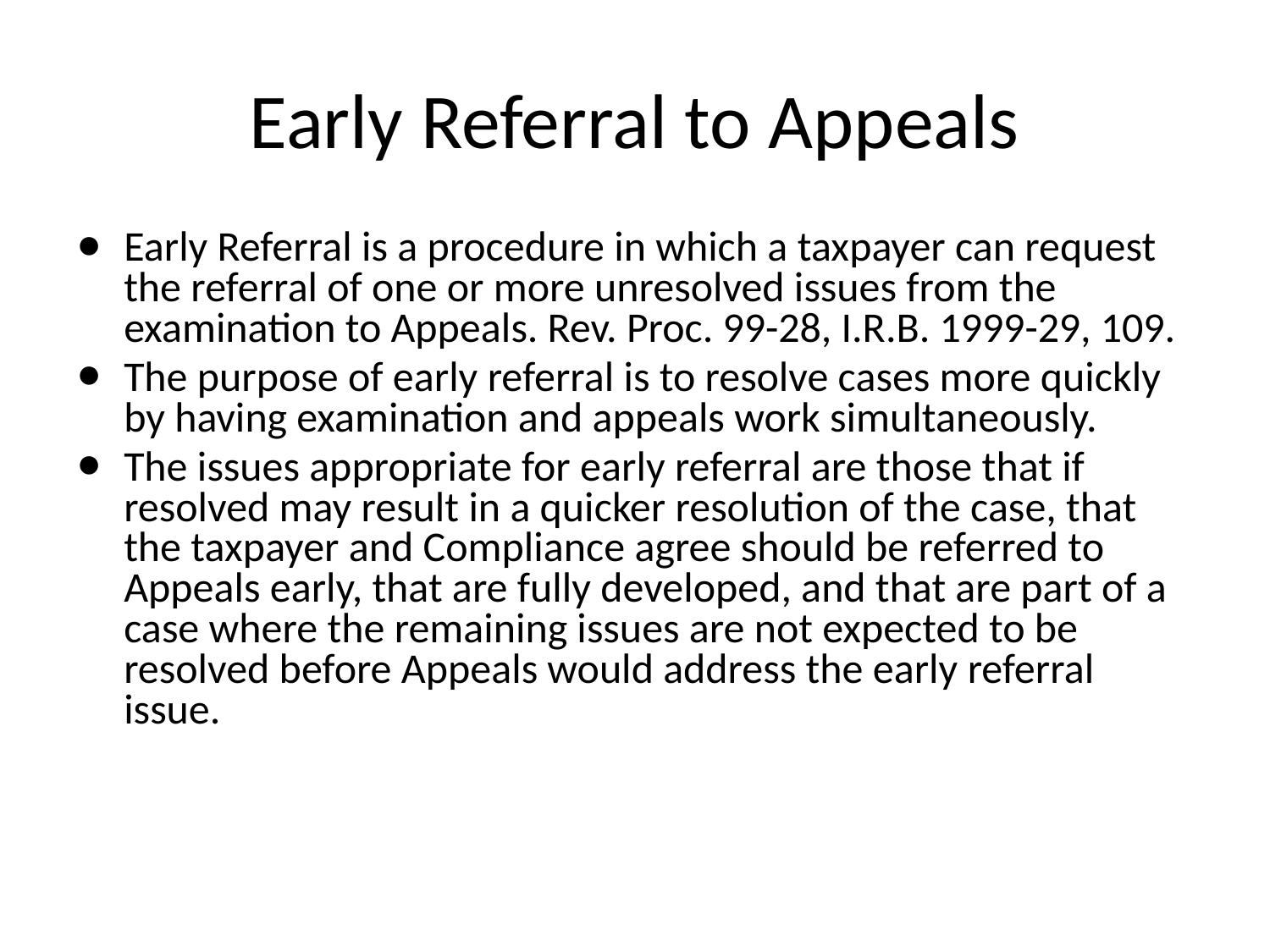

# Early Referral to Appeals
Early Referral is a procedure in which a taxpayer can request the referral of one or more unresolved issues from the examination to Appeals. Rev. Proc. 99-28, I.R.B. 1999-29, 109.
The purpose of early referral is to resolve cases more quickly by having examination and appeals work simultaneously.
The issues appropriate for early referral are those that if resolved may result in a quicker resolution of the case, that the taxpayer and Compliance agree should be referred to Appeals early, that are fully developed, and that are part of a case where the remaining issues are not expected to be resolved before Appeals would address the early referral issue.